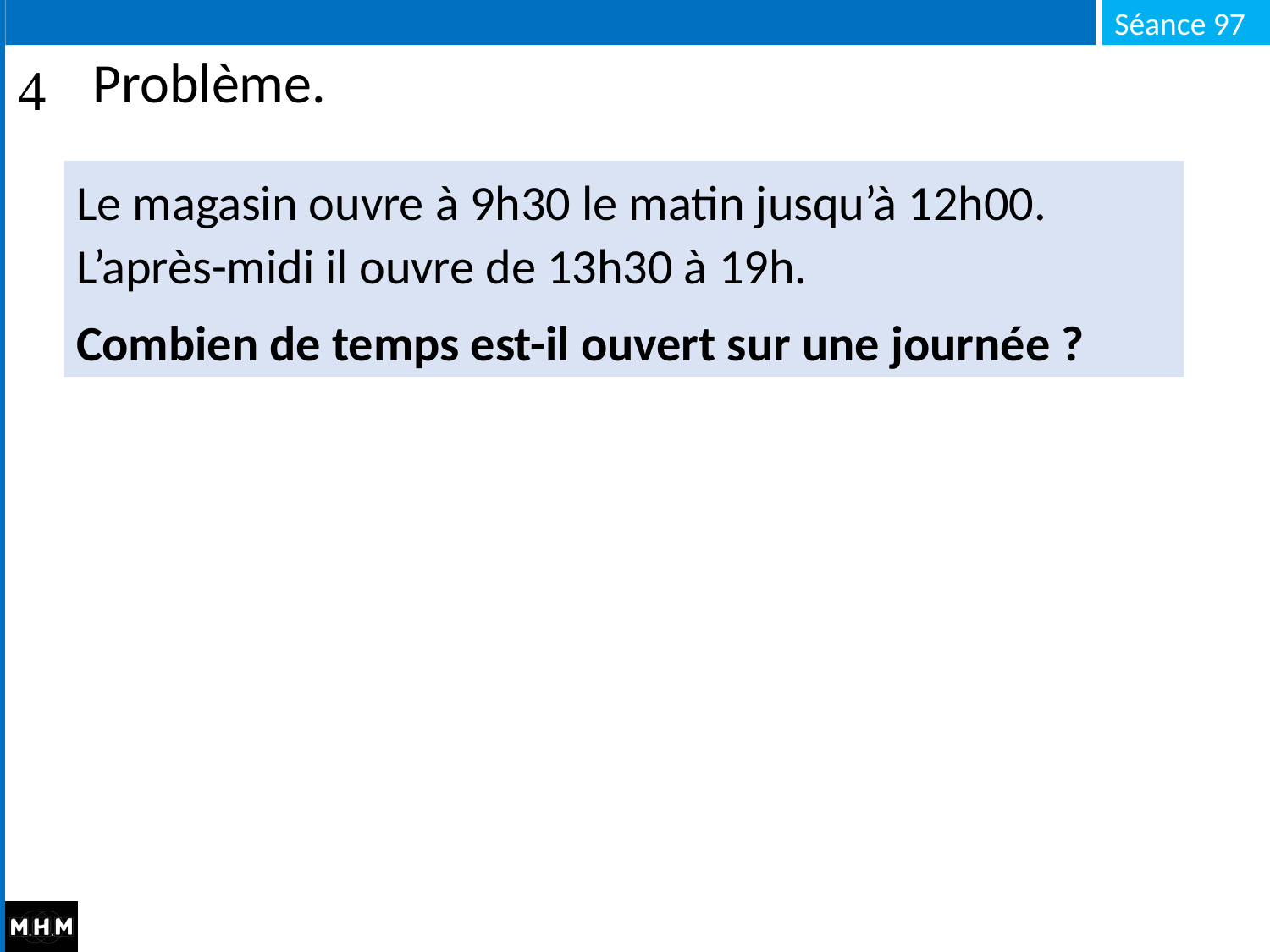

# Problème.
Le magasin ouvre à 9h30 le matin jusqu’à 12h00. L’après-midi il ouvre de 13h30 à 19h.
Combien de temps est-il ouvert sur une journée ?